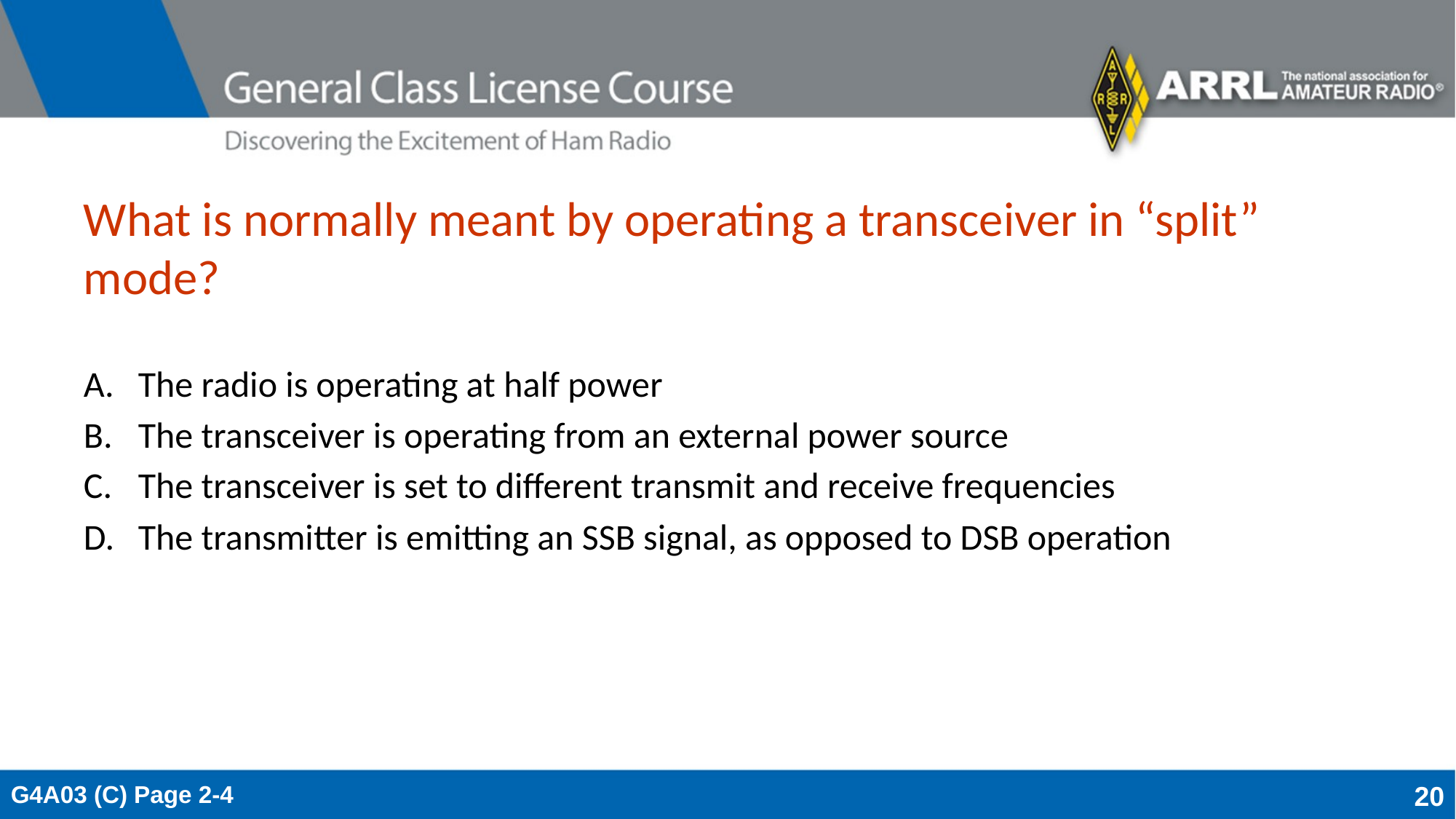

# What is normally meant by operating a transceiver in “split” mode?
The radio is operating at half power
The transceiver is operating from an external power source
The transceiver is set to different transmit and receive frequencies
The transmitter is emitting an SSB signal, as opposed to DSB operation
G4A03 (C) Page 2-4
20